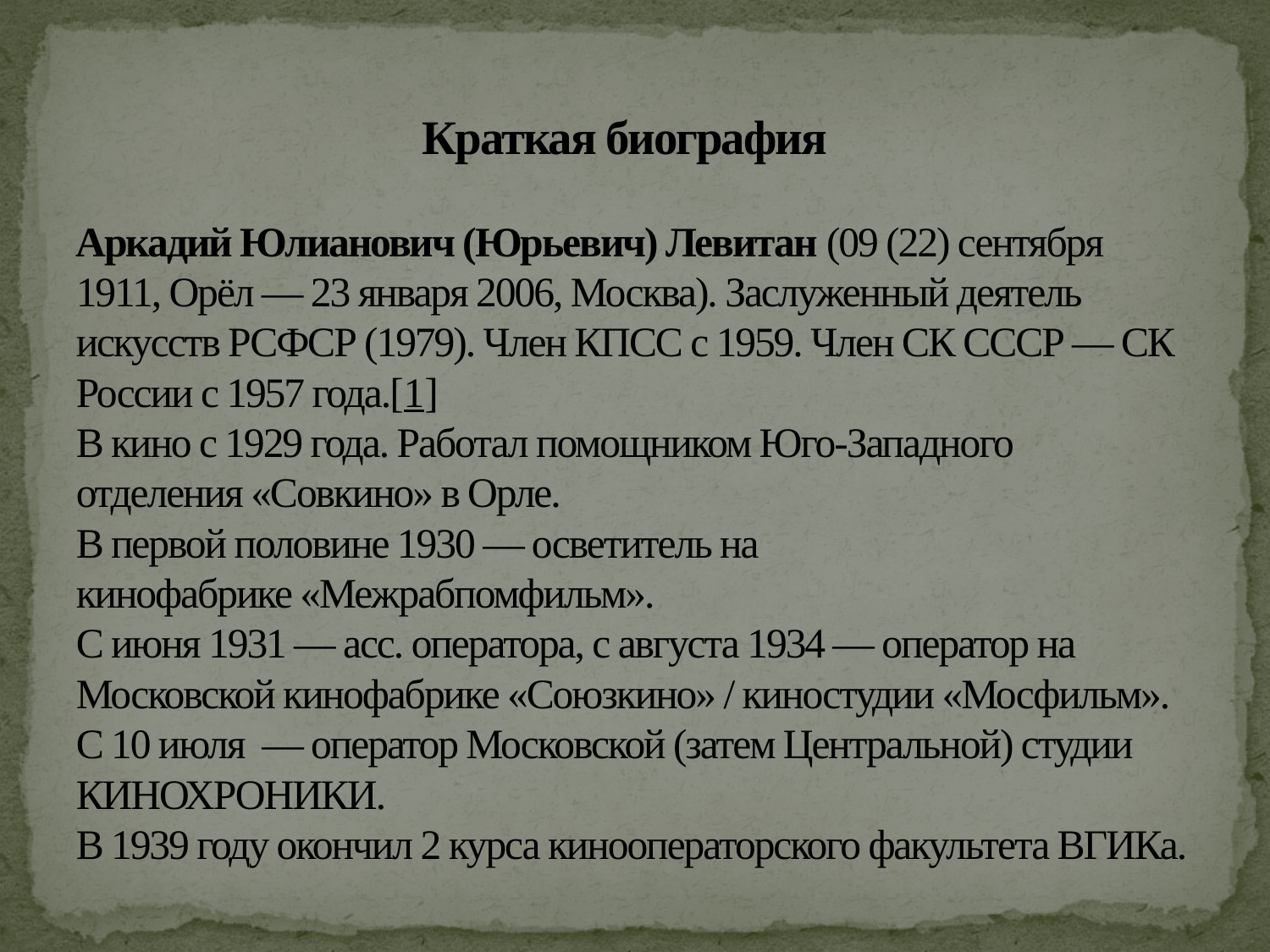

# Краткая биография Аркадий Юлианович (Юрьевич) Левитан (09 (22) сентября 1911, Орёл — 23 января 2006, Москва). Заслуженный деятель искусств РСФСР (1979). Член КПСС с 1959. Член СК СССР — СК России с 1957 года.[1] В кино с 1929 года. Работал помощником Юго-Западного отделения «Совкино» в Орле.  В первой половине 1930 — осветитель на кинофабрике «Межрабпомфильм». С июня 1931 — асс. оператора, с августа 1934 — оператор на Московской кинофабрике «Союзкино» / киностудии «Мосфильм».  С 10 июля  — оператор Московской (затем Центральной) студии КИНОХРОНИКИ. В 1939 году окончил 2 курса кинооператорского факультета ВГИКа.